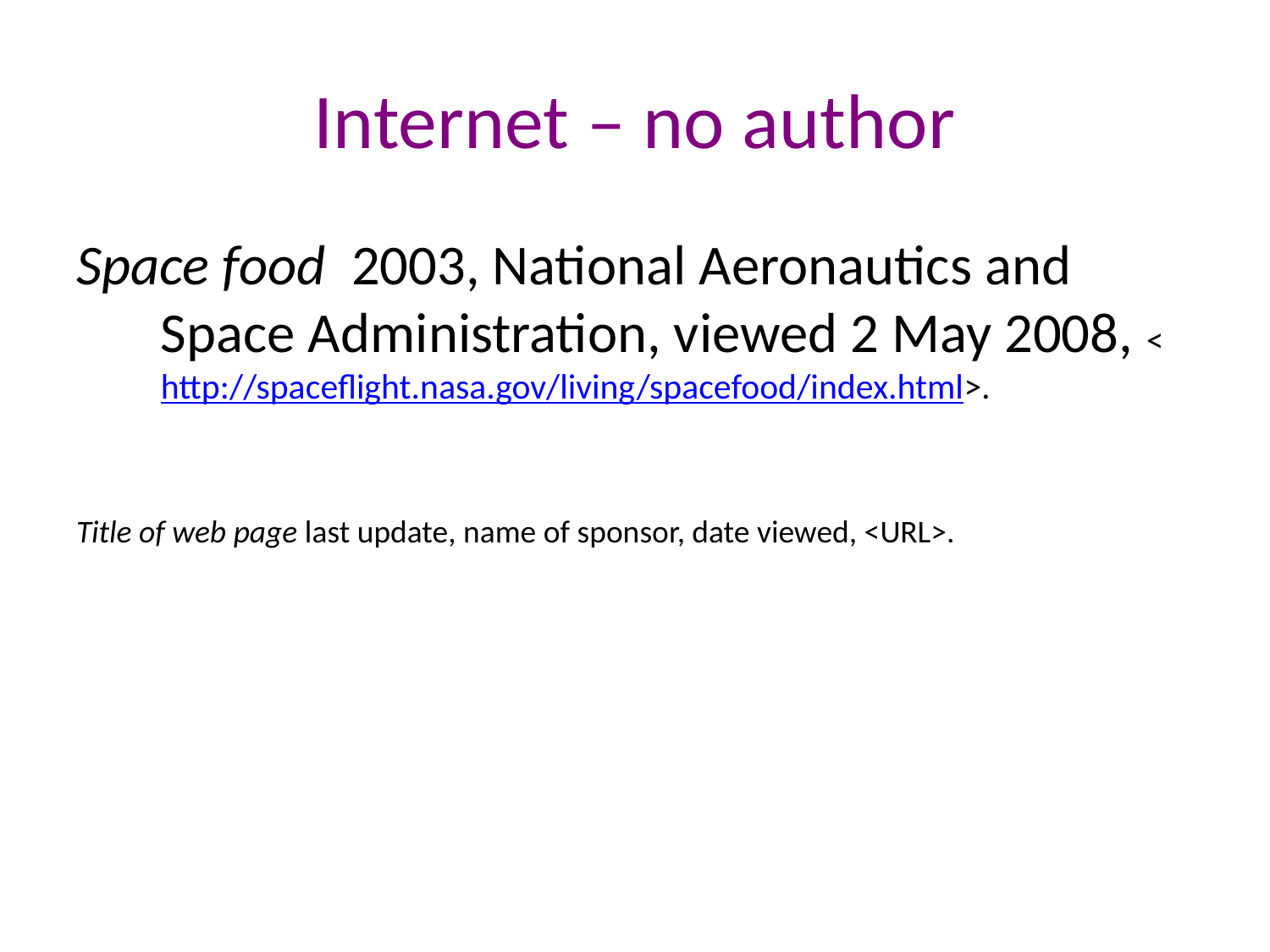

# Internet – no author
Space food  2003, National Aeronautics and Space Administration, viewed 2 May 2008, <http://spaceflight.nasa.gov/living/spacefood/index.html>.

Title of web page last update, name of sponsor, date viewed, <URL>.